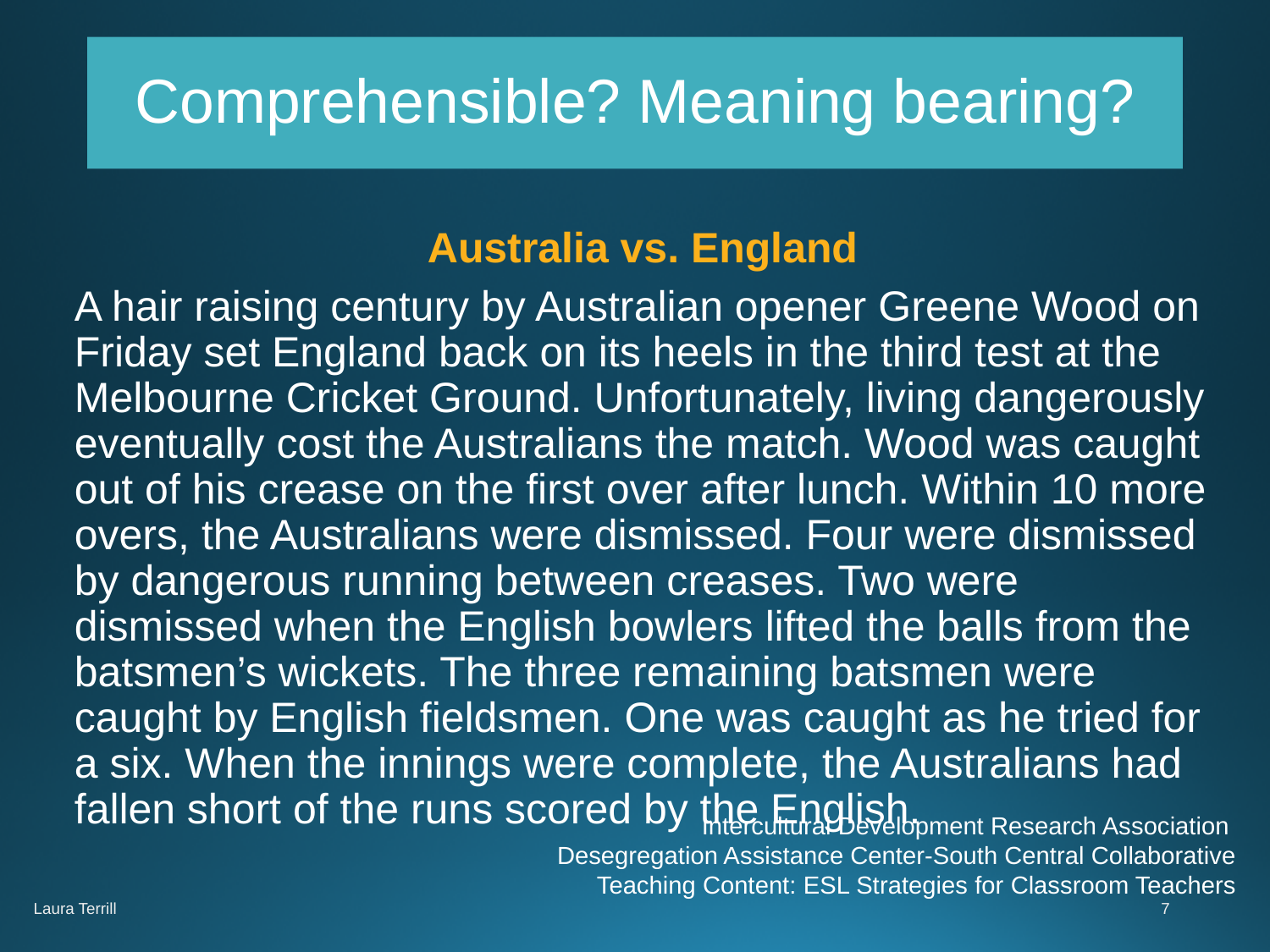

# Comprehensible? Meaning bearing?
Australia vs. England
A hair raising century by Australian opener Greene Wood on Friday set England back on its heels in the third test at the Melbourne Cricket Ground. Unfortunately, living dangerously eventually cost the Australians the match. Wood was caught out of his crease on the first over after lunch. Within 10 more overs, the Australians were dismissed. Four were dismissed by dangerous running between creases. Two were dismissed when the English bowlers lifted the balls from the batsmen’s wickets. The three remaining batsmen were caught by English fieldsmen. One was caught as he tried for a six. When the innings were complete, the Australians had fallen short of the runs scored by the English.

Intercultural Development Research Association
Desegregation Assistance Center-South Central Collaborative
Teaching Content: ESL Strategies for Classroom Teachers

Laura Terrill
7